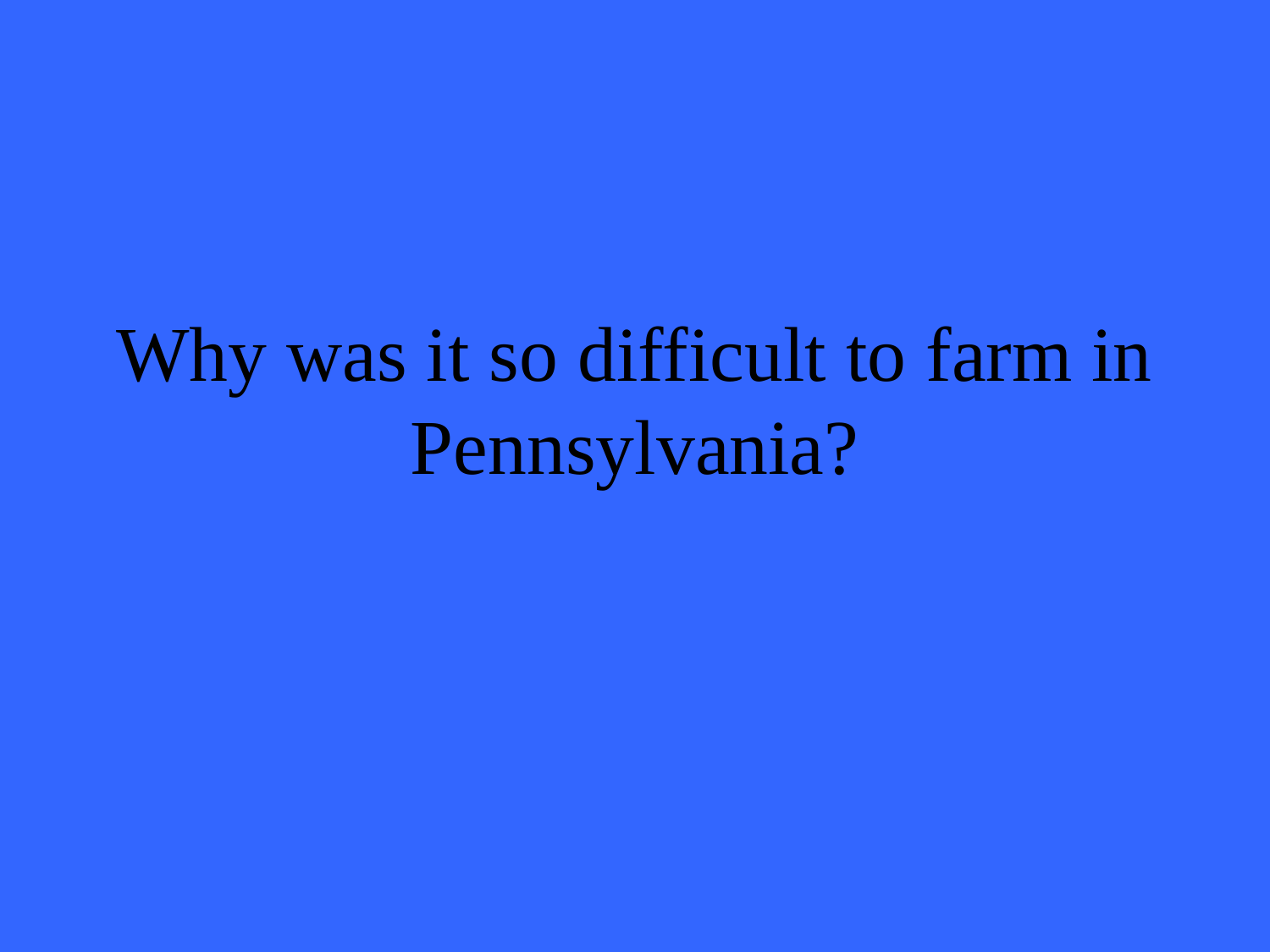

# Why was it so difficult to farm in Pennsylvania?